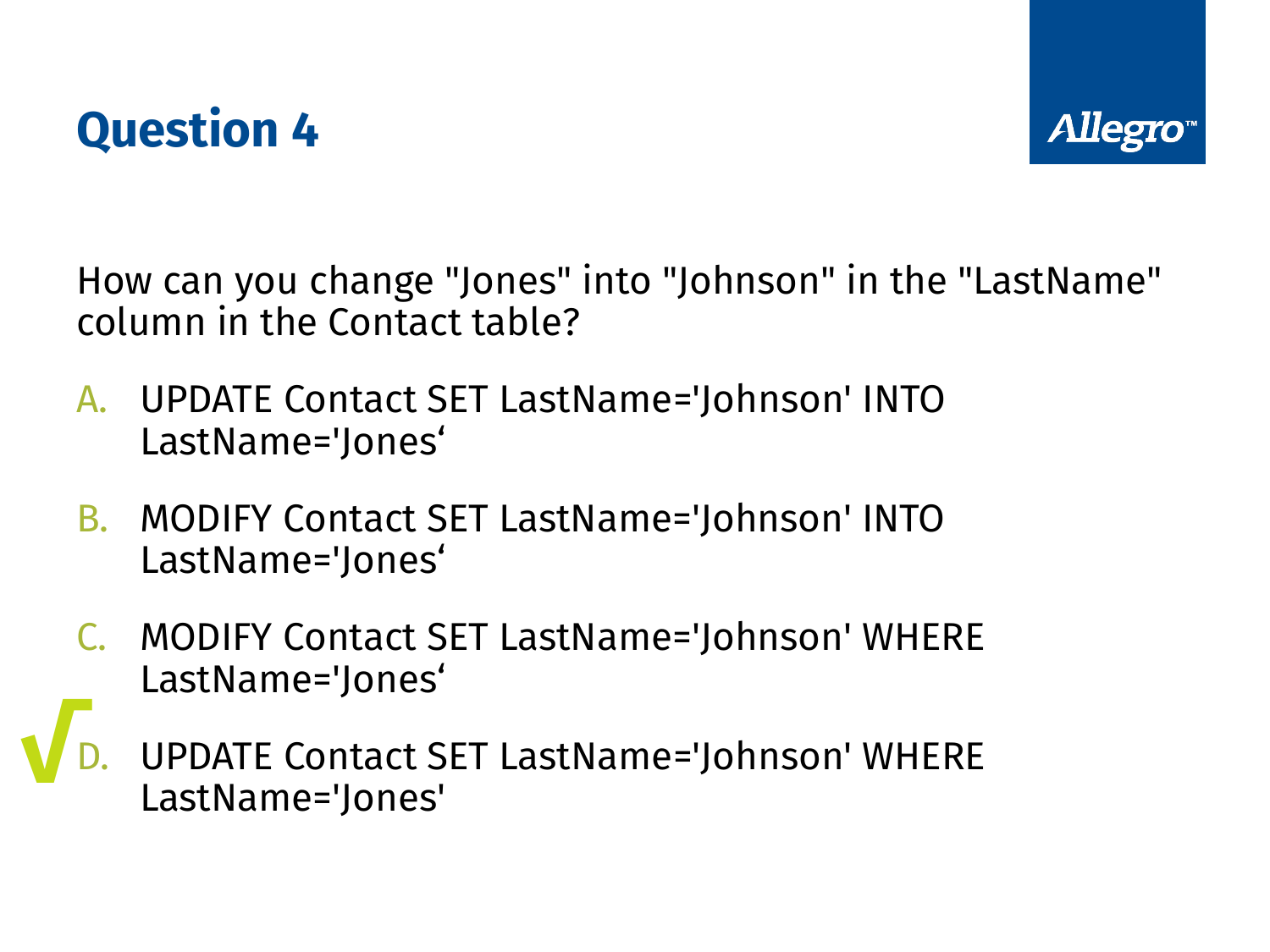

# Question 4

How can you change "Jones" into "Johnson" in the "LastName" column in the Contact table?
UPDATE Contact SET LastName='Johnson' INTO LastName='Jones‘
MODIFY Contact SET LastName='Johnson' INTO LastName='Jones‘
MODIFY Contact SET LastName='Johnson' WHERE LastName='Jones‘
UPDATE Contact SET LastName='Johnson' WHERE LastName='Jones'
√